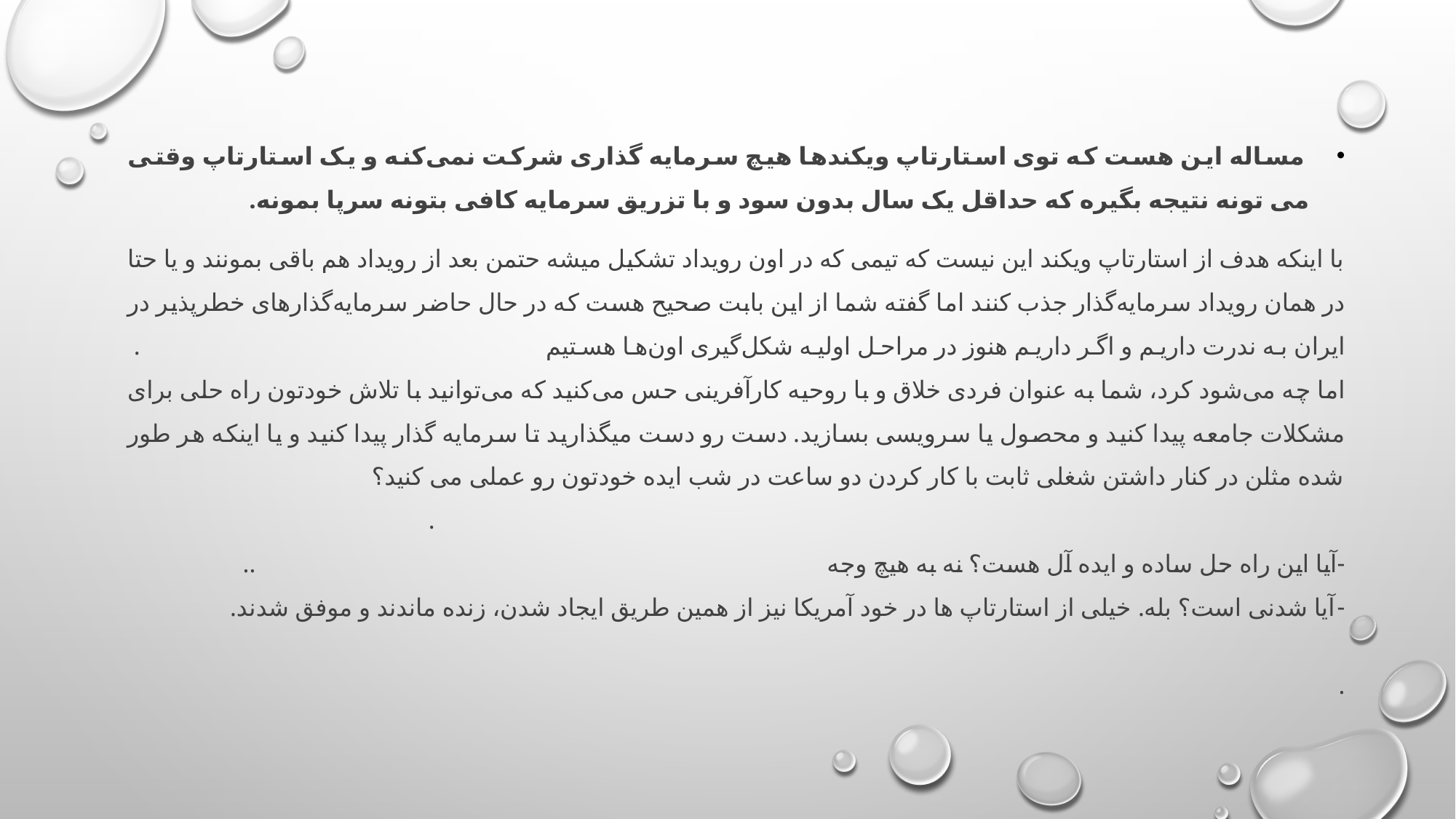

مساله این هست که توی استارتاپ ویکندها هیچ سرمایه گذاری شرکت نمی‌کنه و یک استارتاپ وقتی می تونه نتیجه بگیره که حداقل یک سال بدون سود و با تزریق سرمایه کافی بتونه سرپا بمونه.
با اینکه هدف از استارتاپ ویکند این نیست که تیمی که در اون رویداد تشکیل میشه حتمن بعد از رویداد هم باقی بمونند و یا حتا در همان رویداد سرمایه‌گذار جذب کنند اما گفته شما از این بابت صحیح هست که در حال حاضر سرمایه‌گذارهای خطرپذیر در ایران به ندرت داریم و اگر داریم هنوز در مراحل اولیه شکل‌گیری اون‌ها هستیم                                   . 
اما چه می‌شود کرد، شما به عنوان فردی خلاق و با روحیه کارآفرینی حس می‌کنید که می‌توانید با تلاش خودتون راه حلی برای مشکلات جامعه پیدا کنید و محصول یا سرویسی بسازید. دست رو دست میگذارید تا سرمایه گذار پیدا کنید و یا اینکه هر طور شده مثلن در کنار داشتن شغلی ثابت با کار کردن دو ساعت در شب ایده خودتون رو عملی می کنید؟                                                 .
-آیا این راه حل ساده و ایده آل هست؟ نه به هیچ وجه                                                                                   .. 
-آیا شدنی است؟ بله. خیلی از استارتاپ ها در خود آمریکا نیز از همین طریق ایجاد شدن، زنده ماندند و موفق شدند.
.